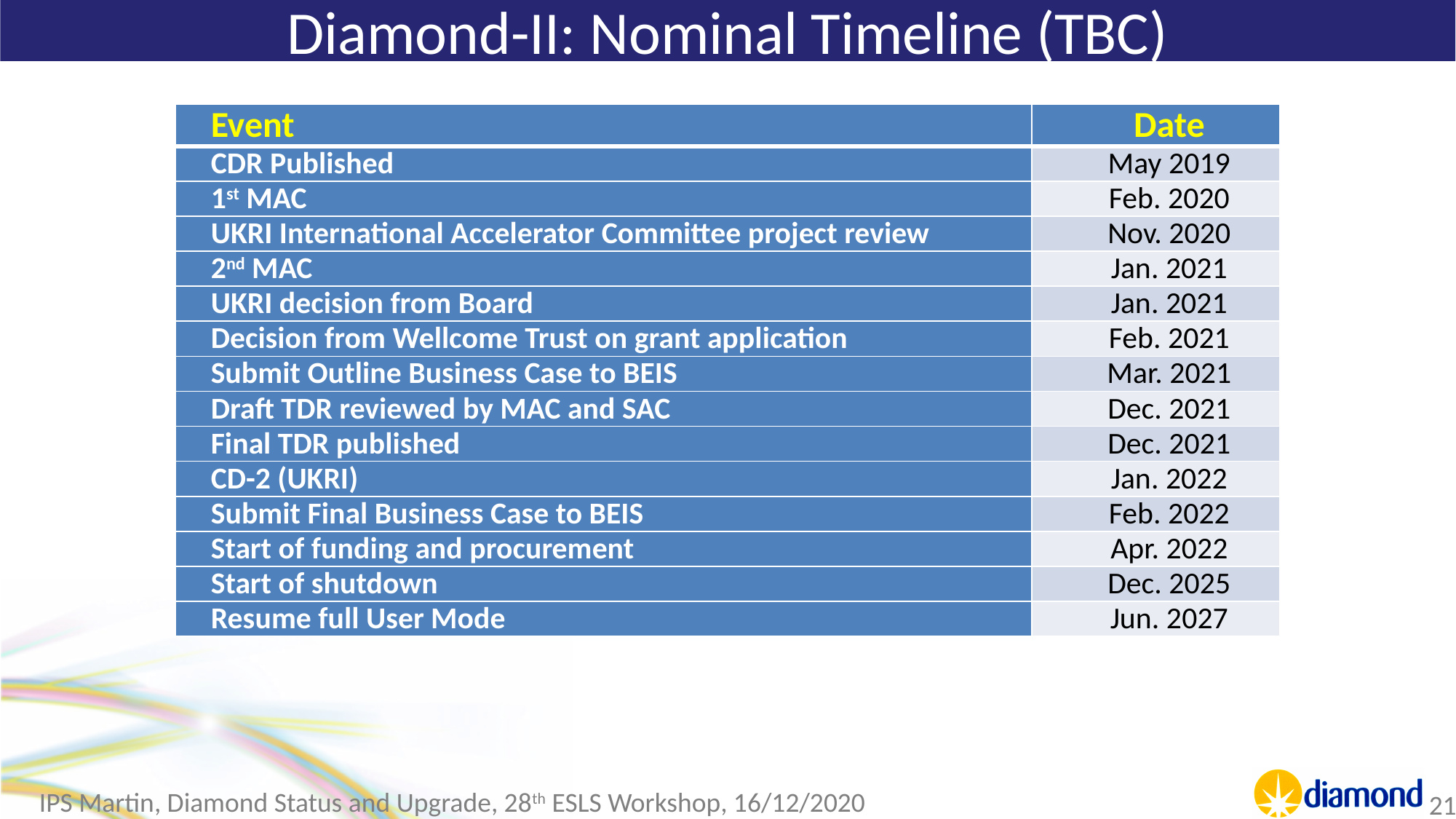

# Diamond-II: Nominal Timeline (TBC)
| Event | Date |
| --- | --- |
| CDR Published | May 2019 |
| 1st MAC | Feb. 2020 |
| UKRI International Accelerator Committee project review | Nov. 2020 |
| 2nd MAC | Jan. 2021 |
| UKRI decision from Board | Jan. 2021 |
| Decision from Wellcome Trust on grant application | Feb. 2021 |
| Submit Outline Business Case to BEIS | Mar. 2021 |
| Draft TDR reviewed by MAC and SAC | Dec. 2021 |
| Final TDR published | Dec. 2021 |
| CD-2 (UKRI) | Jan. 2022 |
| Submit Final Business Case to BEIS | Feb. 2022 |
| Start of funding and procurement | Apr. 2022 |
| Start of shutdown | Dec. 2025 |
| Resume full User Mode | Jun. 2027 |
IPS Martin, Diamond Status and Upgrade, 28th ESLS Workshop, 16/12/2020
21